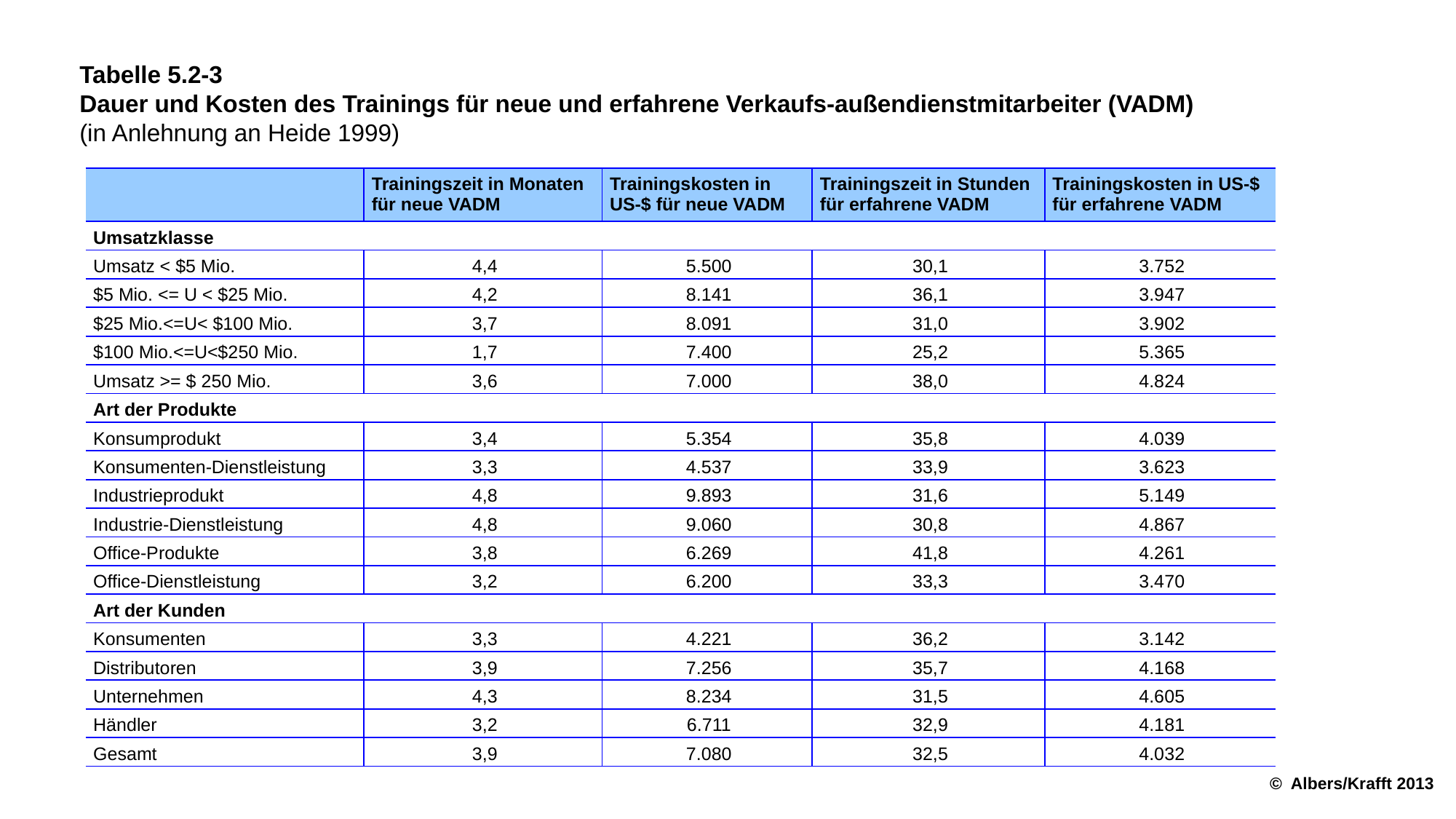

Tabelle 5.2-3
Dauer und Kosten des Trainings für neue und erfahrene Verkaufs-außendienstmitarbeiter (VADM)
(in Anlehnung an Heide 1999)
|  | Trainingszeit in Monaten für neue VADM | Trainings­kosten in US-$ für neue VADM | Trainingszeit in Stunden für erfahrene VADM | Trainingskosten in US-$ für erfahrene VADM |
| --- | --- | --- | --- | --- |
| Umsatzklasse |  |  |  |  |
| Umsatz < $5 Mio. | 4,4 | 5.500 | 30,1 | 3.752 |
| $5 Mio. <= U < $25 Mio. | 4,2 | 8.141 | 36,1 | 3.947 |
| $25 Mio.<=U< $100 Mio. | 3,7 | 8.091 | 31,0 | 3.902 |
| $100 Mio.<=U<$250 Mio. | 1,7 | 7.400 | 25,2 | 5.365 |
| Umsatz >= $ 250 Mio. | 3,6 | 7.000 | 38,0 | 4.824 |
| Art der Produkte |  |  |  |  |
| Konsumprodukt | 3,4 | 5.354 | 35,8 | 4.039 |
| Konsumenten-Dienstleistung | 3,3 | 4.537 | 33,9 | 3.623 |
| Industrieprodukt | 4,8 | 9.893 | 31,6 | 5.149 |
| Industrie-Dienstleistung | 4,8 | 9.060 | 30,8 | 4.867 |
| Office-Produkte | 3,8 | 6.269 | 41,8 | 4.261 |
| Office-Dienstleistung | 3,2 | 6.200 | 33,3 | 3.470 |
| Art der Kunden |  |  |  |  |
| Konsumenten | 3,3 | 4.221 | 36,2 | 3.142 |
| Distributoren | 3,9 | 7.256 | 35,7 | 4.168 |
| Unternehmen | 4,3 | 8.234 | 31,5 | 4.605 |
| Händler | 3,2 | 6.711 | 32,9 | 4.181 |
| Gesamt | 3,9 | 7.080 | 32,5 | 4.032 |
©  Albers/Krafft 2013